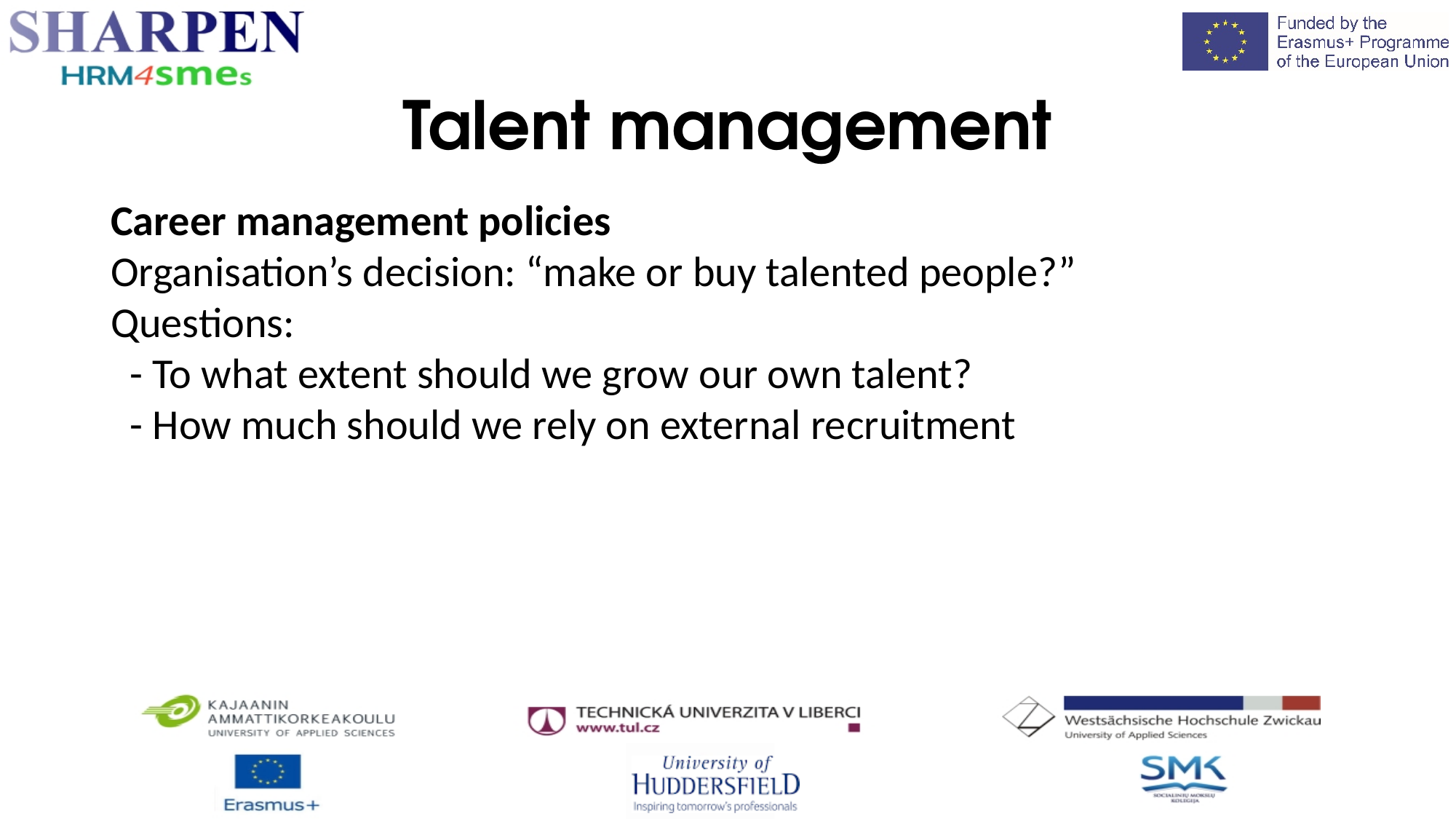

Talent management
Career management policies
Organisation’s decision: “make or buy talented people?”
Questions:
  - To what extent should we grow our own talent?
  - How much should we rely on external recruitment